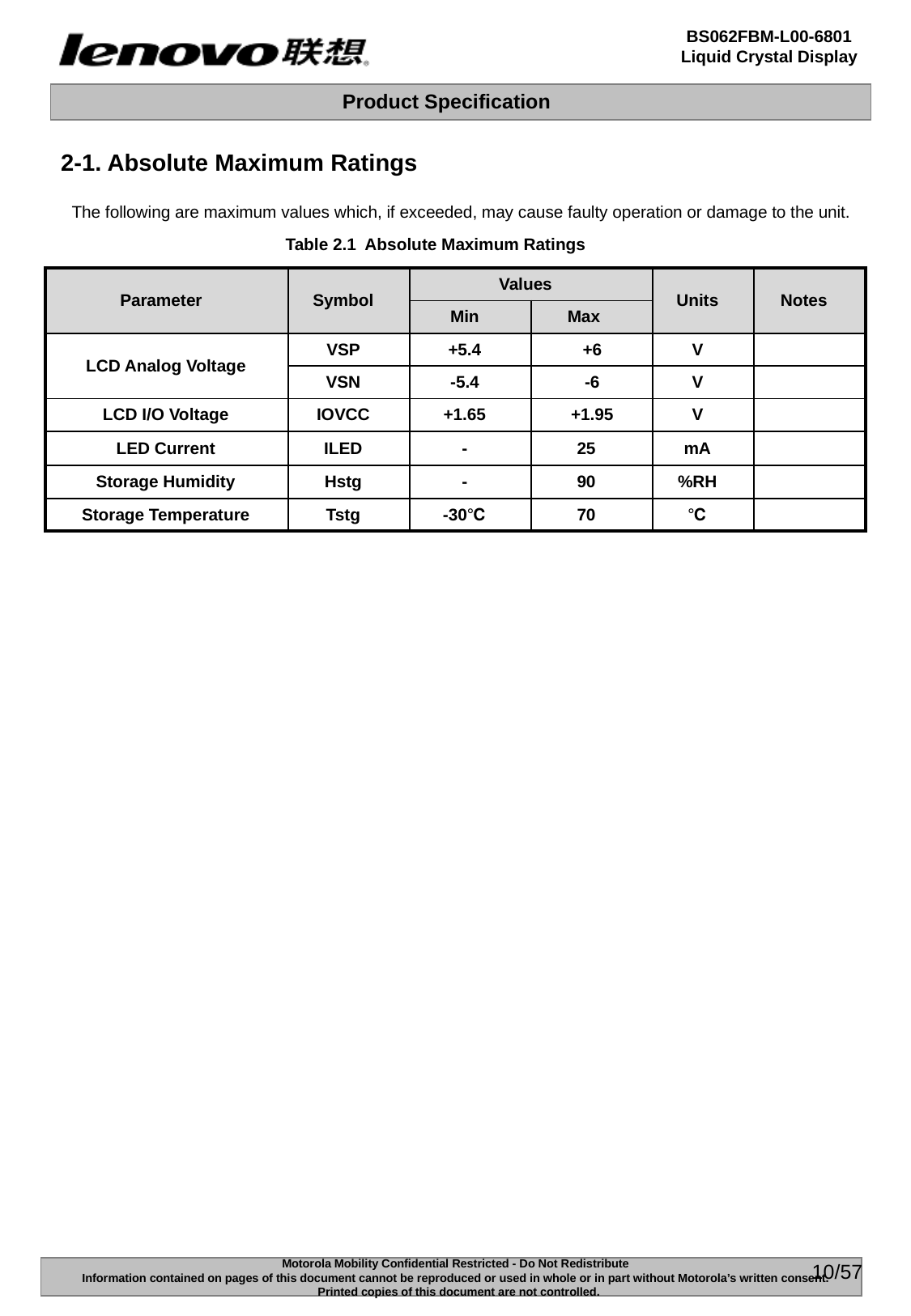

2-1. Absolute Maximum Ratings
The following are maximum values which, if exceeded, may cause faulty operation or damage to the unit.
Table 2.1  Absolute Maximum Ratings
| Parameter | Symbol | Values |  | Units | Notes |
| --- | --- | --- | --- | --- | --- |
|  |  | Min | Max |  |  |
| LCD Analog Voltage | VSP | +5.4 | +6 | V |  |
|  | VSN | -5.4 | -6 | V |  |
| LCD I/O Voltage | IOVCC | +1.65 | +1.95 | V |  |
| LED Current | ILED | - | 25 | mA |  |
| Storage Humidity | Hstg | - | 90 | %RH |  |
| Storage Temperature | Tstg | -30℃ | 70 | ℃ |  |
10/57